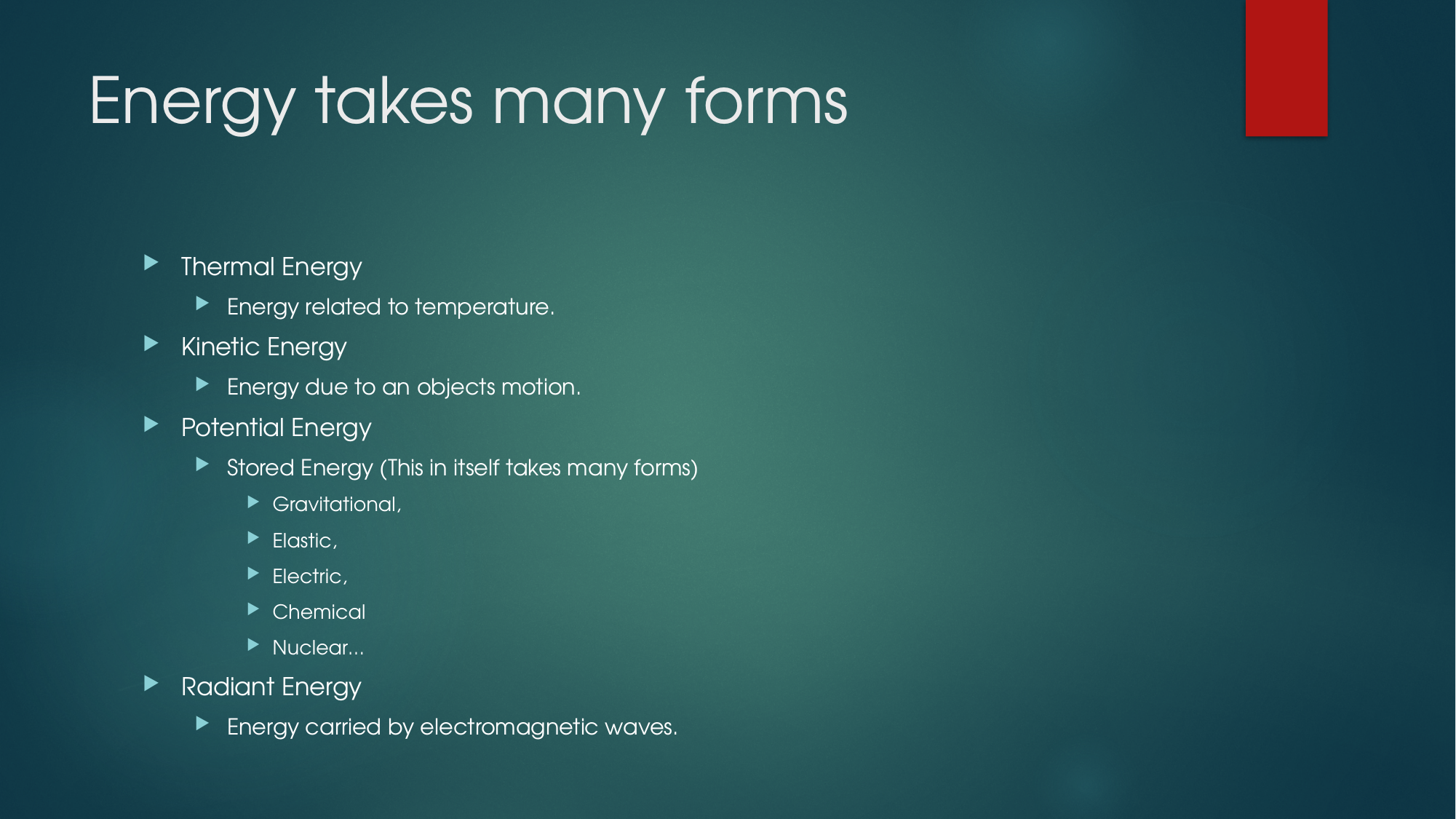

# Energy takes many forms
Thermal Energy
Energy related to temperature.
Kinetic Energy
Energy due to an objects motion.
Potential Energy
Stored Energy (This in itself takes many forms)
Gravitational,
Elastic,
Electric,
Chemical
Nuclear…
Radiant Energy
Energy carried by electromagnetic waves.